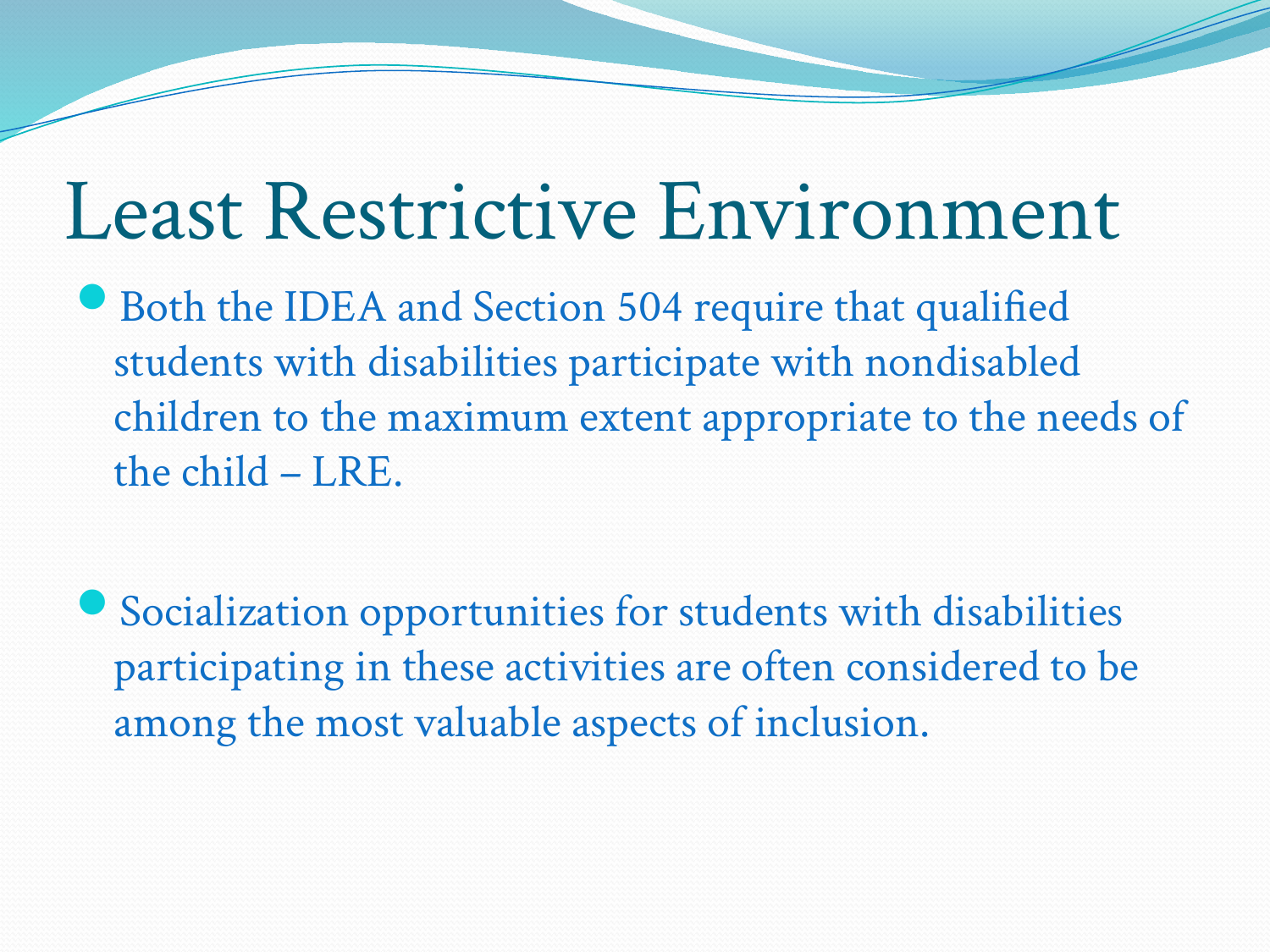

# Least Restrictive Environment
Both the IDEA and Section 504 require that qualified students with disabilities participate with nondisabled children to the maximum extent appropriate to the needs of the child – LRE.

Socialization opportunities for students with disabilities participating in these activities are often considered to be among the most valuable aspects of inclusion.